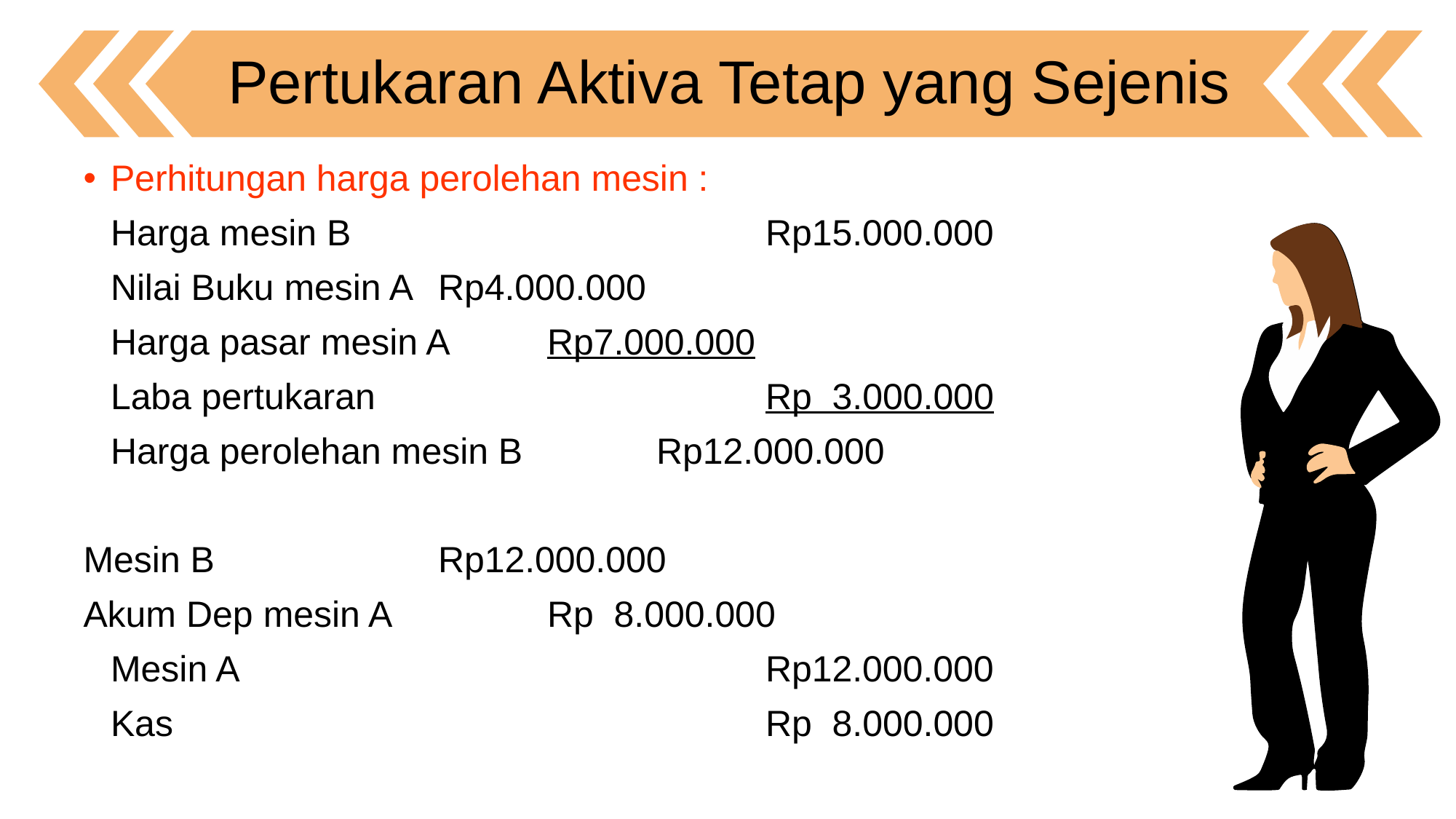

Pertukaran Aktiva Tetap yang Sejenis
Perhitungan harga perolehan mesin :
	Harga mesin B				Rp15.000.000
	Nilai Buku mesin A	Rp4.000.000
	Harga pasar mesin A	Rp7.000.000
	Laba pertukaran				Rp  3.000.000
	Harga perolehan mesin B		Rp12.000.000

Mesin B			Rp12.000.000
Akum Dep mesin A		Rp  8.000.000
	Mesin A					Rp12.000.000
	Kas						Rp  8.000.000